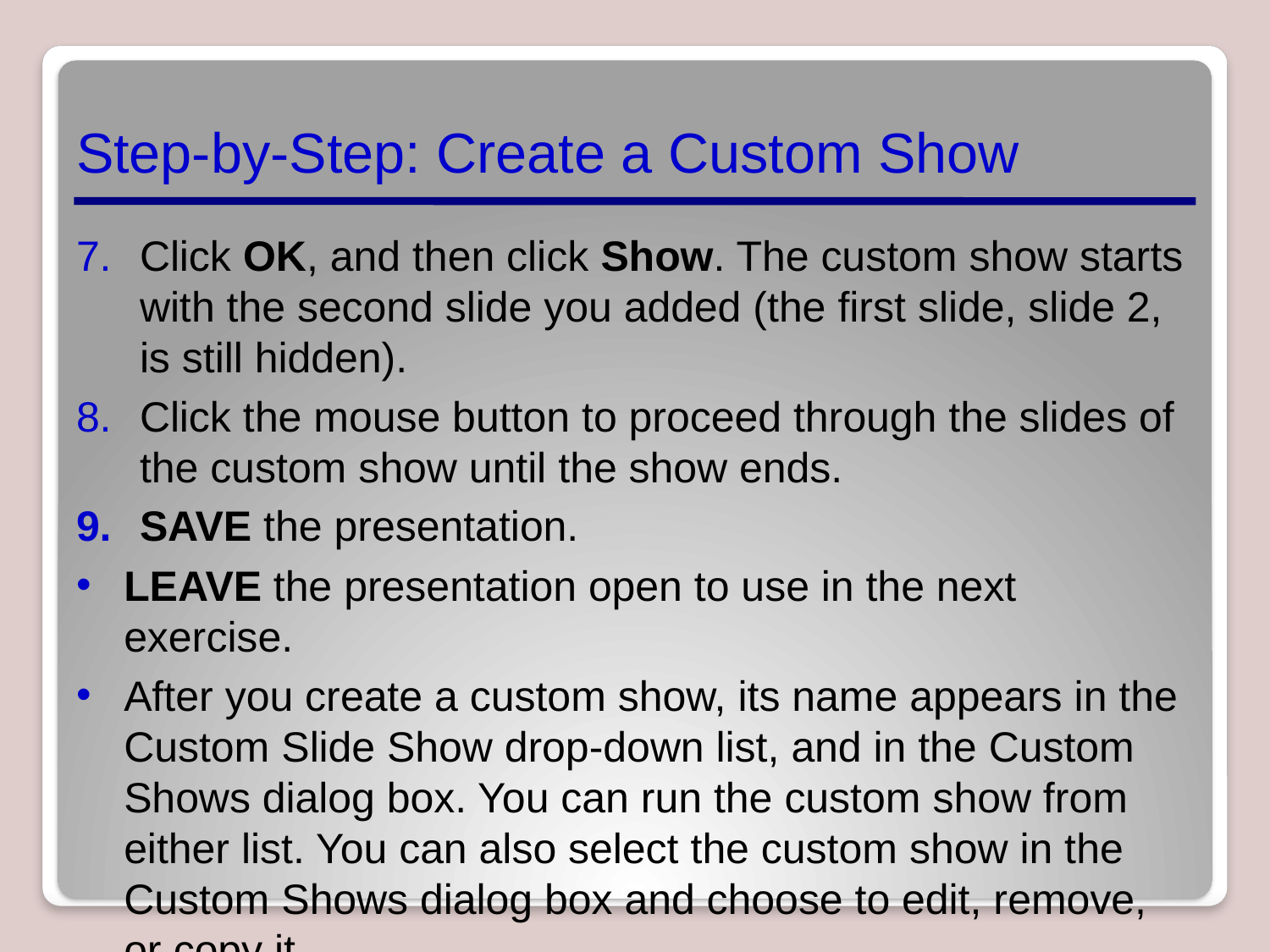

# Step-by-Step: Create a Custom Show
Click OK, and then click Show. The custom show starts with the second slide you added (the first slide, slide 2, is still hidden).
Click the mouse button to proceed through the slides of the custom show until the show ends.
SAVE the presentation.
LEAVE the presentation open to use in the next exercise.
After you create a custom show, its name appears in the Custom Slide Show drop-down list, and in the Custom Shows dialog box. You can run the custom show from either list. You can also select the custom show in the Custom Shows dialog box and choose to edit, remove, or copy it.